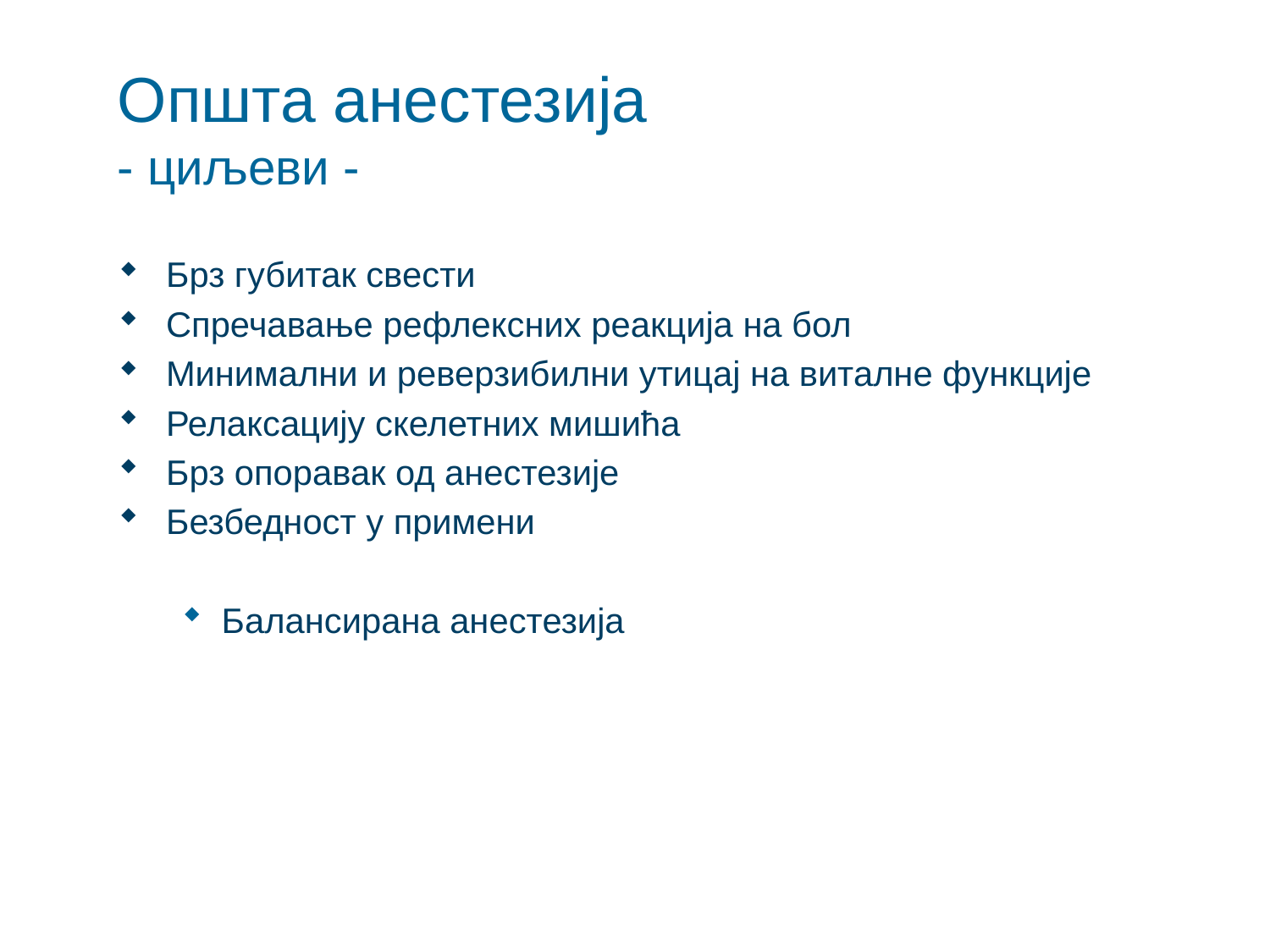

# Општа анестезија - циљеви -
Брз губитак свести
Спречавање рефлексних реакција на бол
Минимални и реверзибилни утицај на виталне функције
Релаксацију скелетних мишића
Брз опоравак од анестезије
Безбедност у примени

Балансирана анестезија